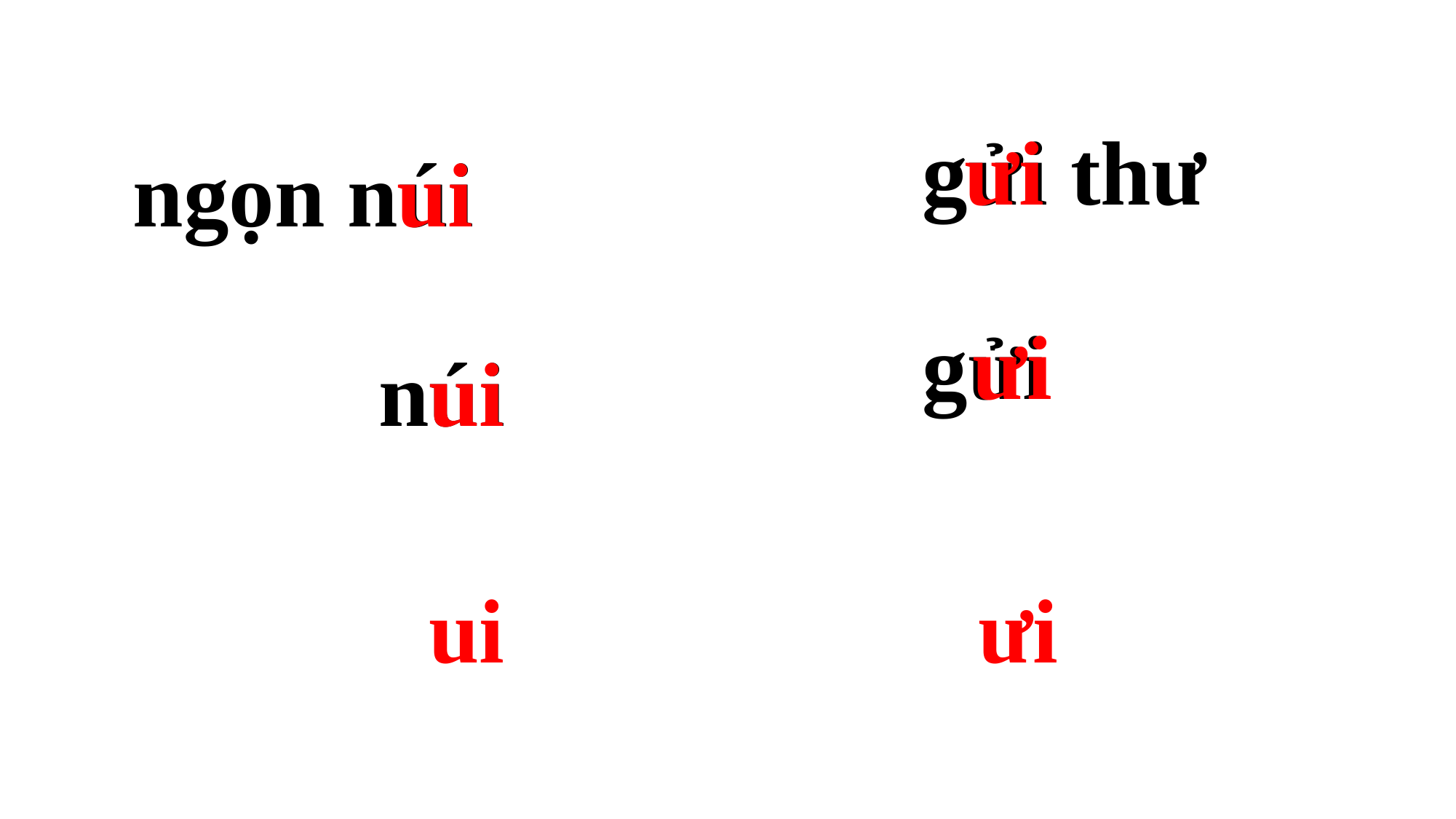

ưi
gửi thư­
ngọn núi
 ui
ưi
gửi ­
 ui
 núi
ưi
 ui